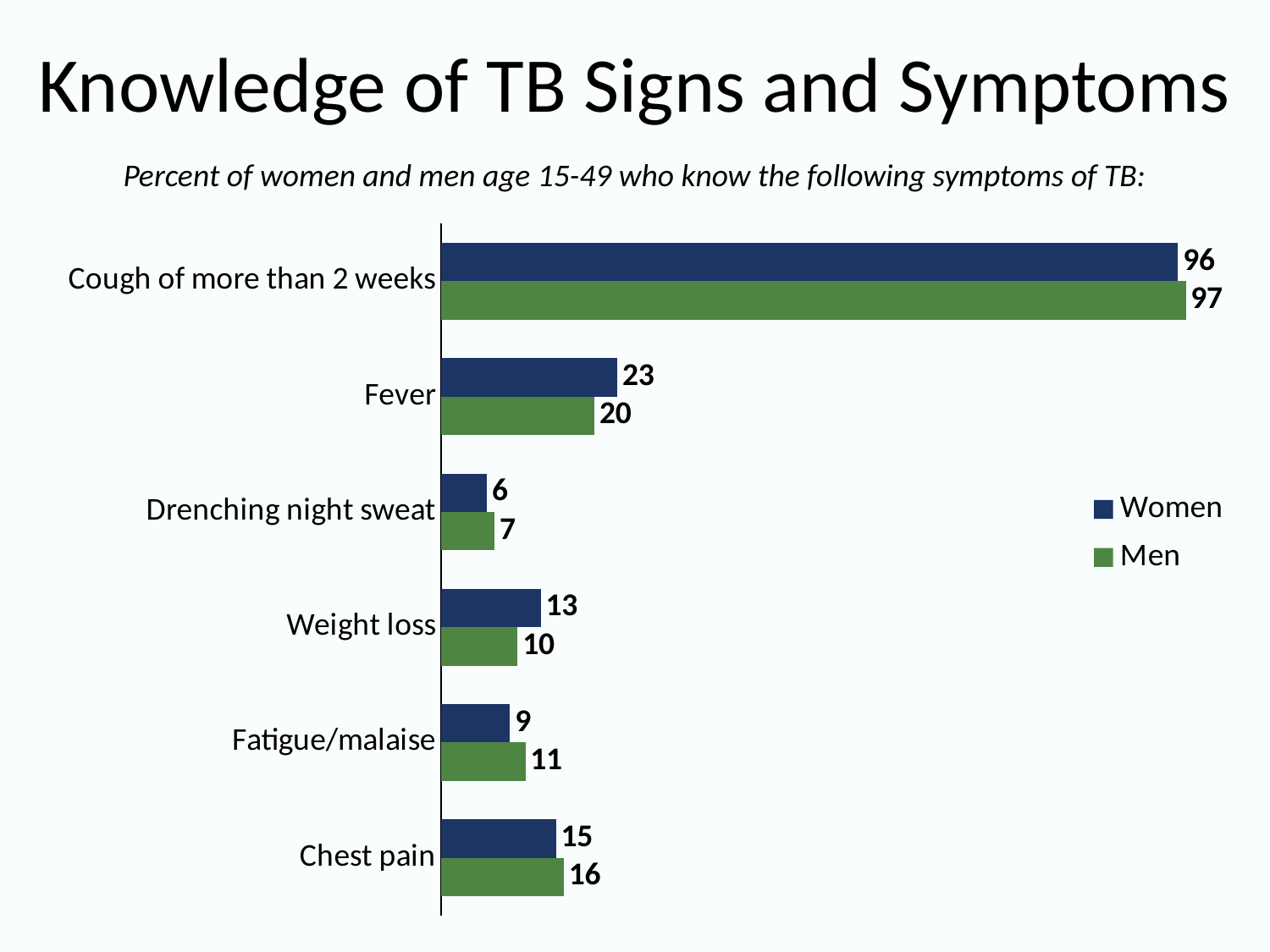

# Knowledge of TB Signs and Symptoms
Percent of women and men age 15-49 who know the following symptoms of TB:

### Chart

| Category | Men | Women |
|---|---|---|
| Chest pain | 16.0 | 15.0 |
| Fatigue/malaise | 11.0 | 9.0 |
| Weight loss | 10.0 | 13.0 |
| Drenching night sweat | 7.0 | 6.0 |
| Fever | 20.0 | 23.0 |
| Cough of more than 2 weeks | 97.0 | 96.0 |